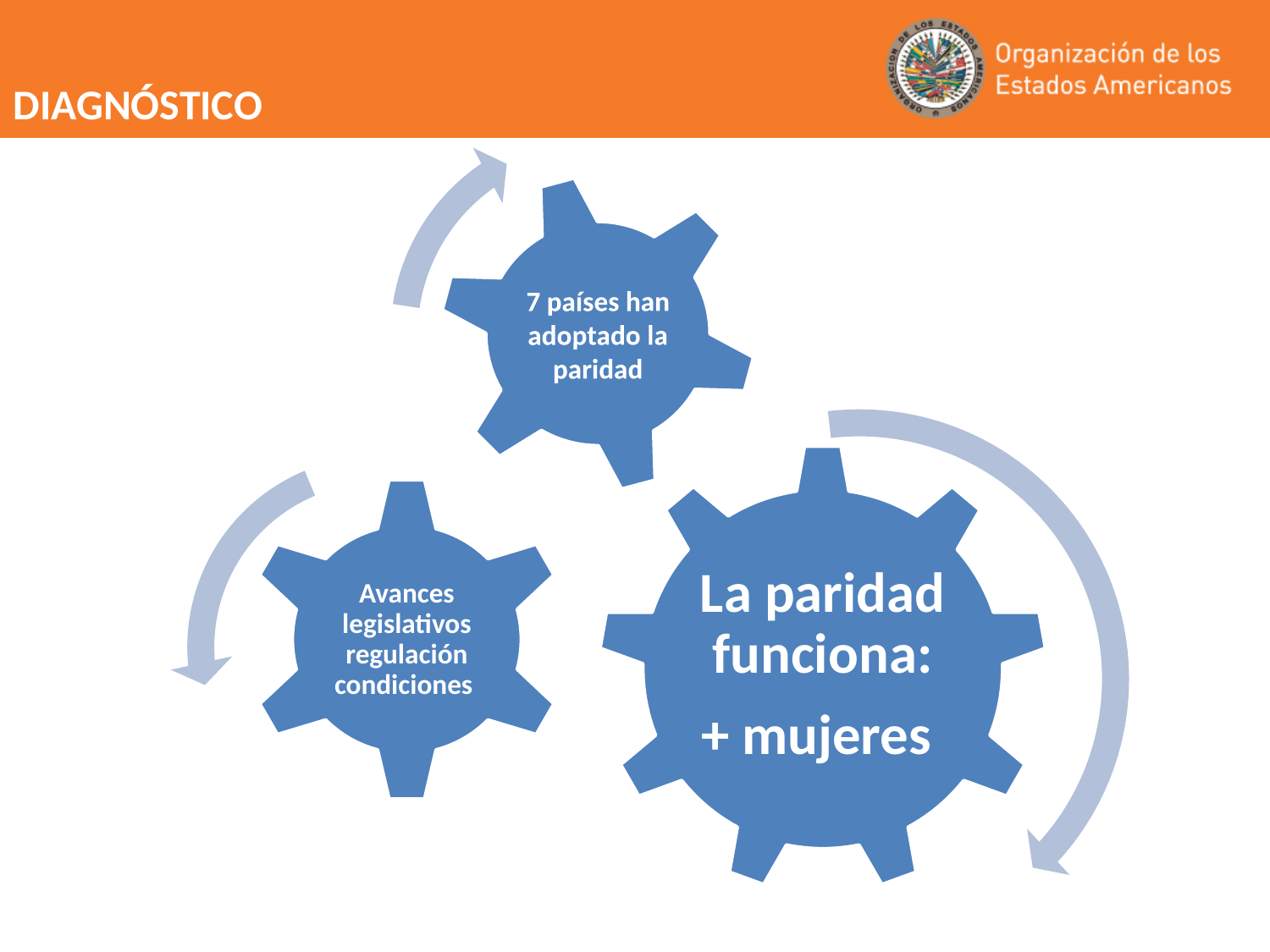

# DIAGNÓSTICO
La paridad funciona:
+ mujeres
Avances legislativos regulación condiciones
7 países han adoptado la paridad